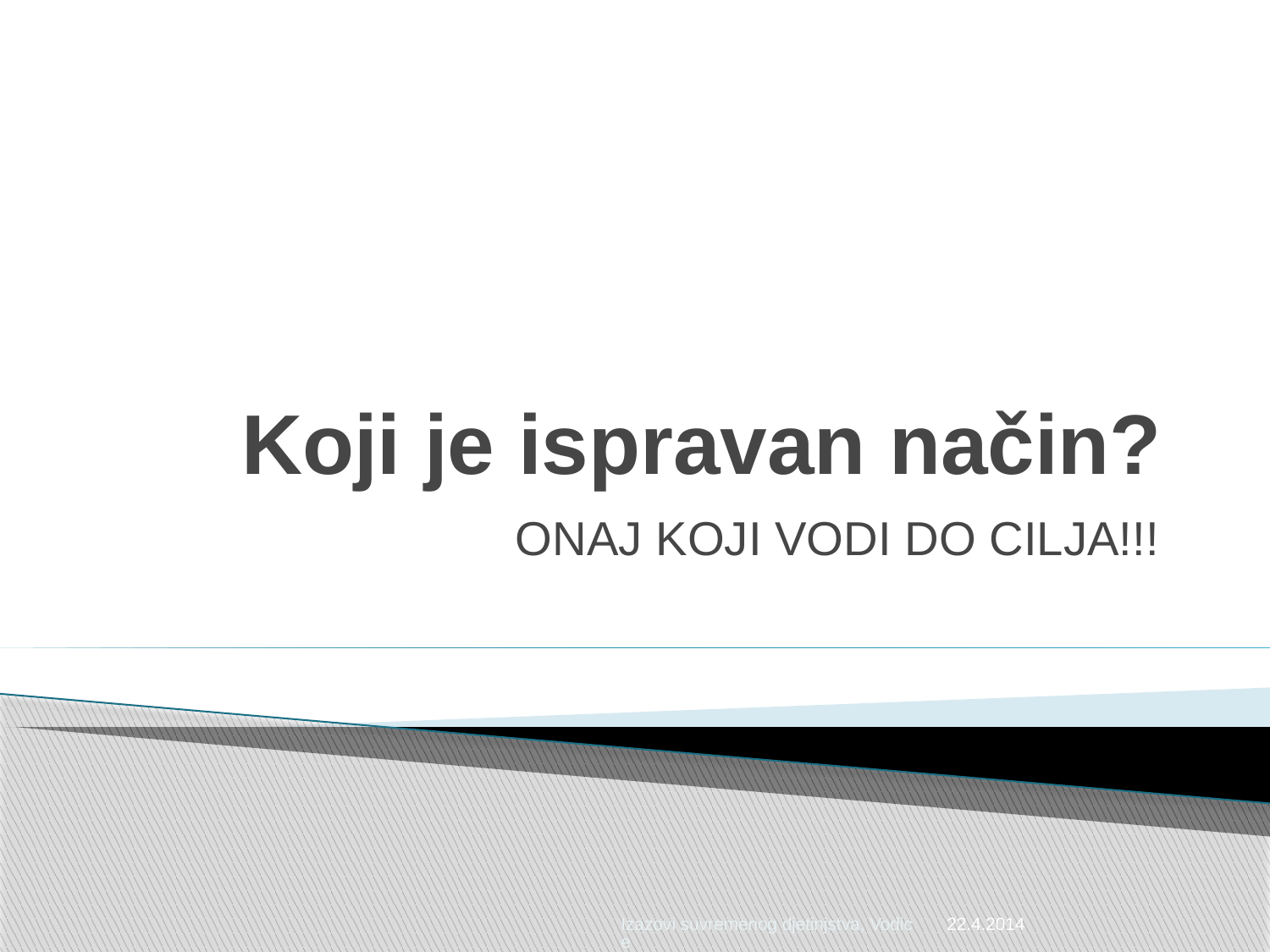

# Koji je ispravan način?
ONAJ KOJI VODI DO CILJA!!!
Izazovi suvremenog djetinjstva, Vodice
22.4.2014